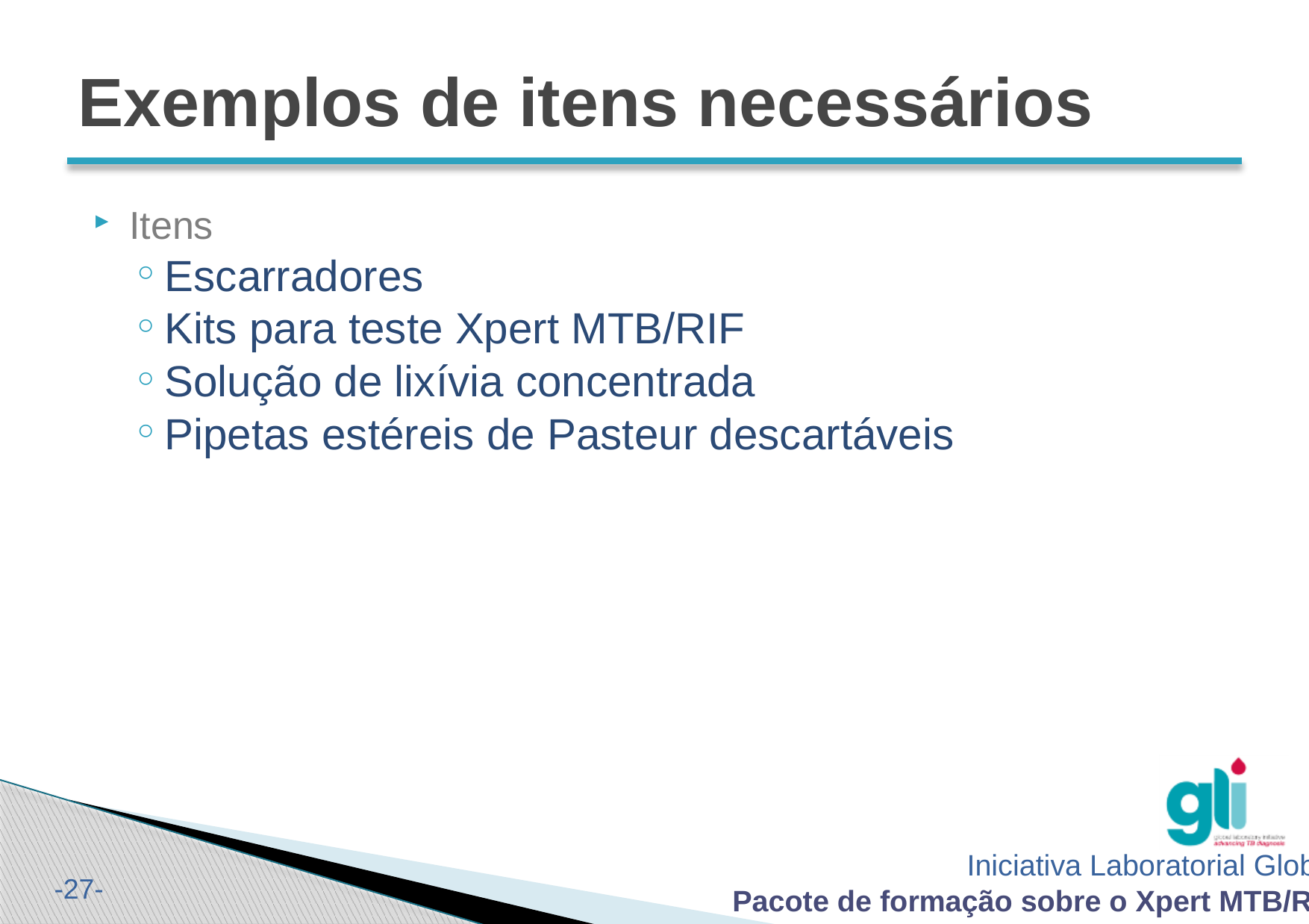

# Exemplos de itens necessários
Itens
Escarradores
Kits para teste Xpert MTB/RIF
Solução de lixívia concentrada
Pipetas estéreis de Pasteur descartáveis